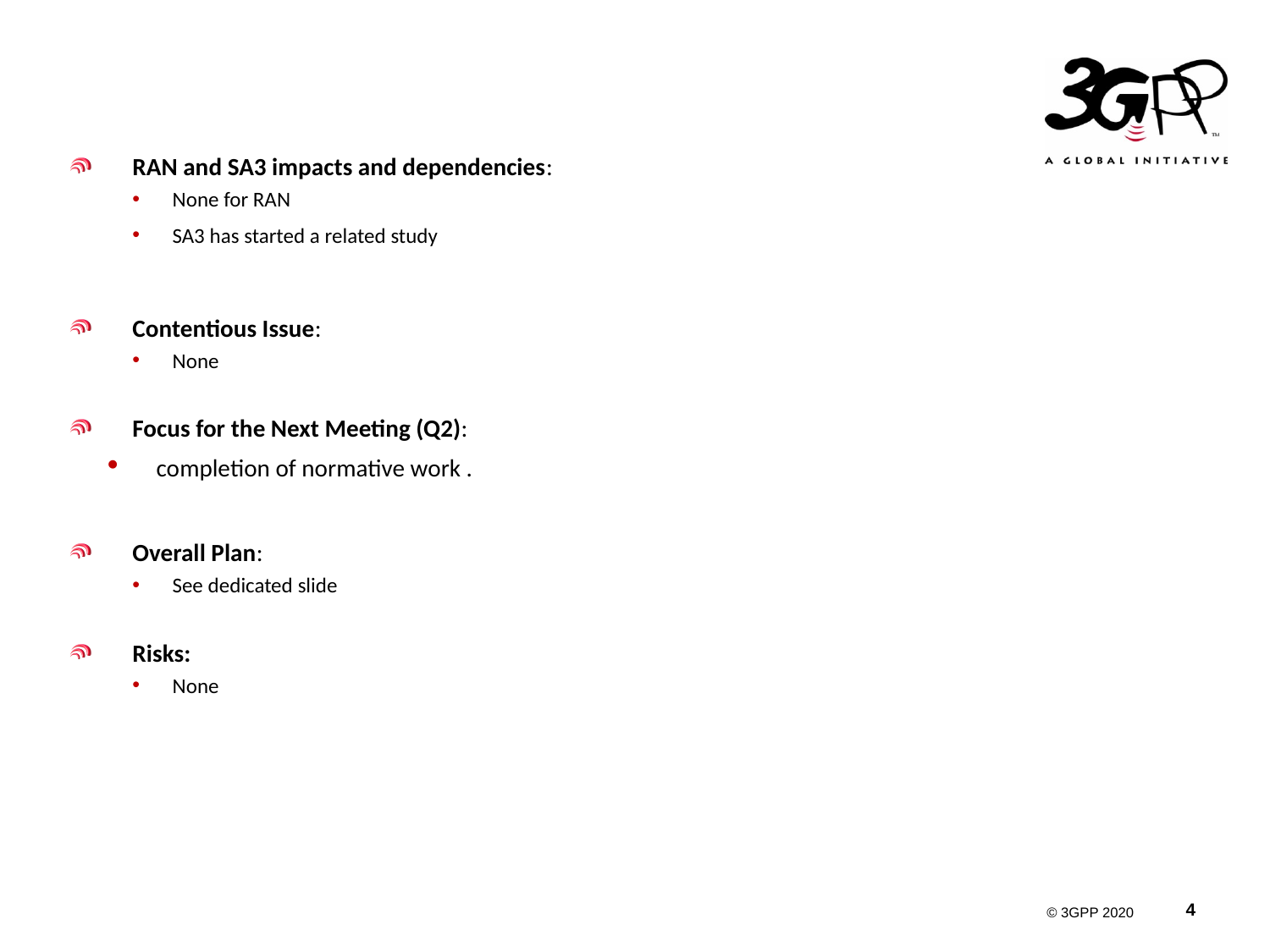

#
RAN and SA3 impacts and dependencies:
None for RAN
SA3 has started a related study

Contentious Issue:
None

Focus for the Next Meeting (Q2):
completion of normative work .

Overall Plan:
See dedicated slide

Risks:
None